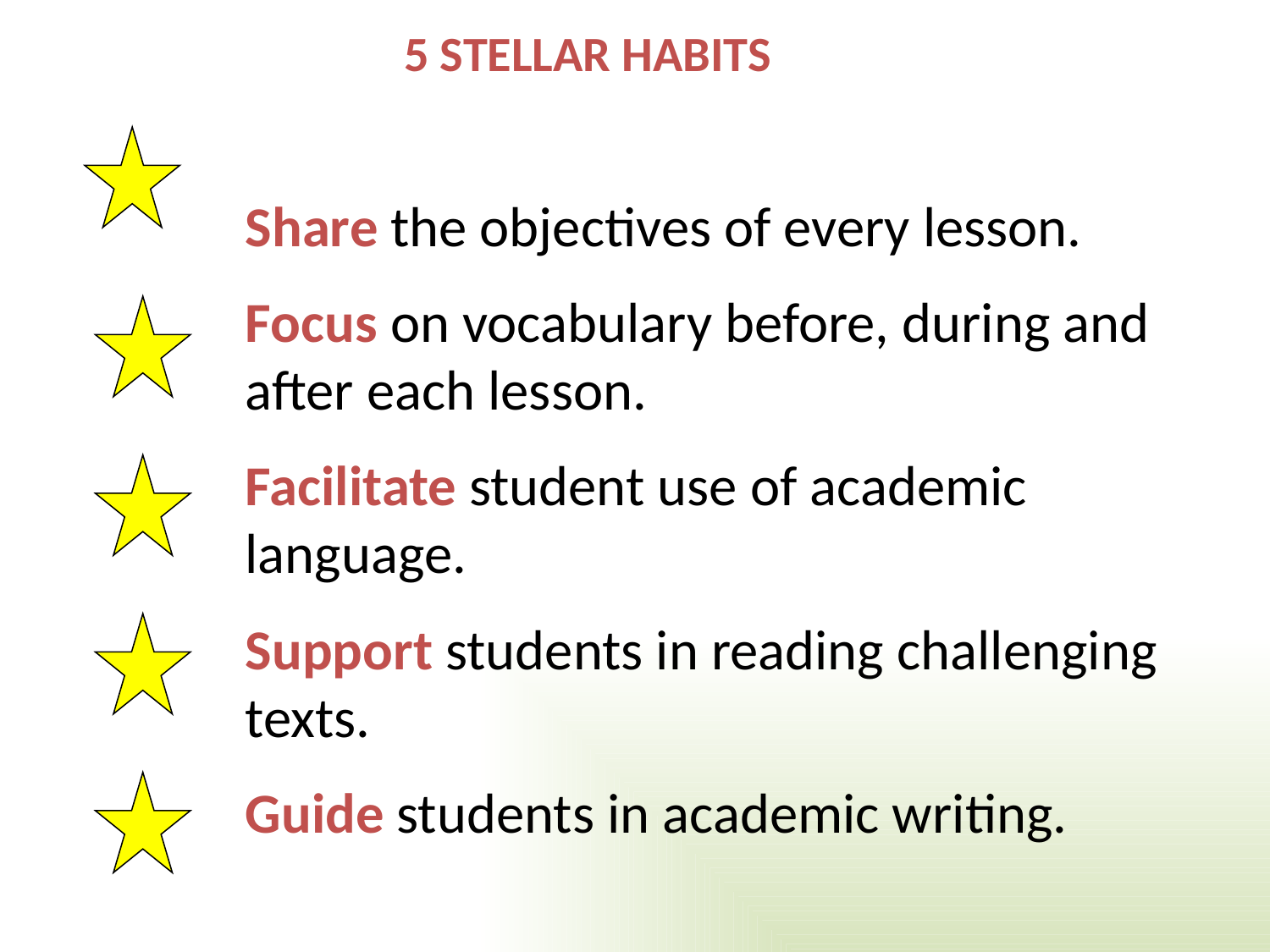

5 STELLAR HABITS

Share the objectives of every lesson.
Focus on vocabulary before, during and after each lesson.
Facilitate student use of academic language.
Support students in reading challenging texts.
Guide students in academic writing.